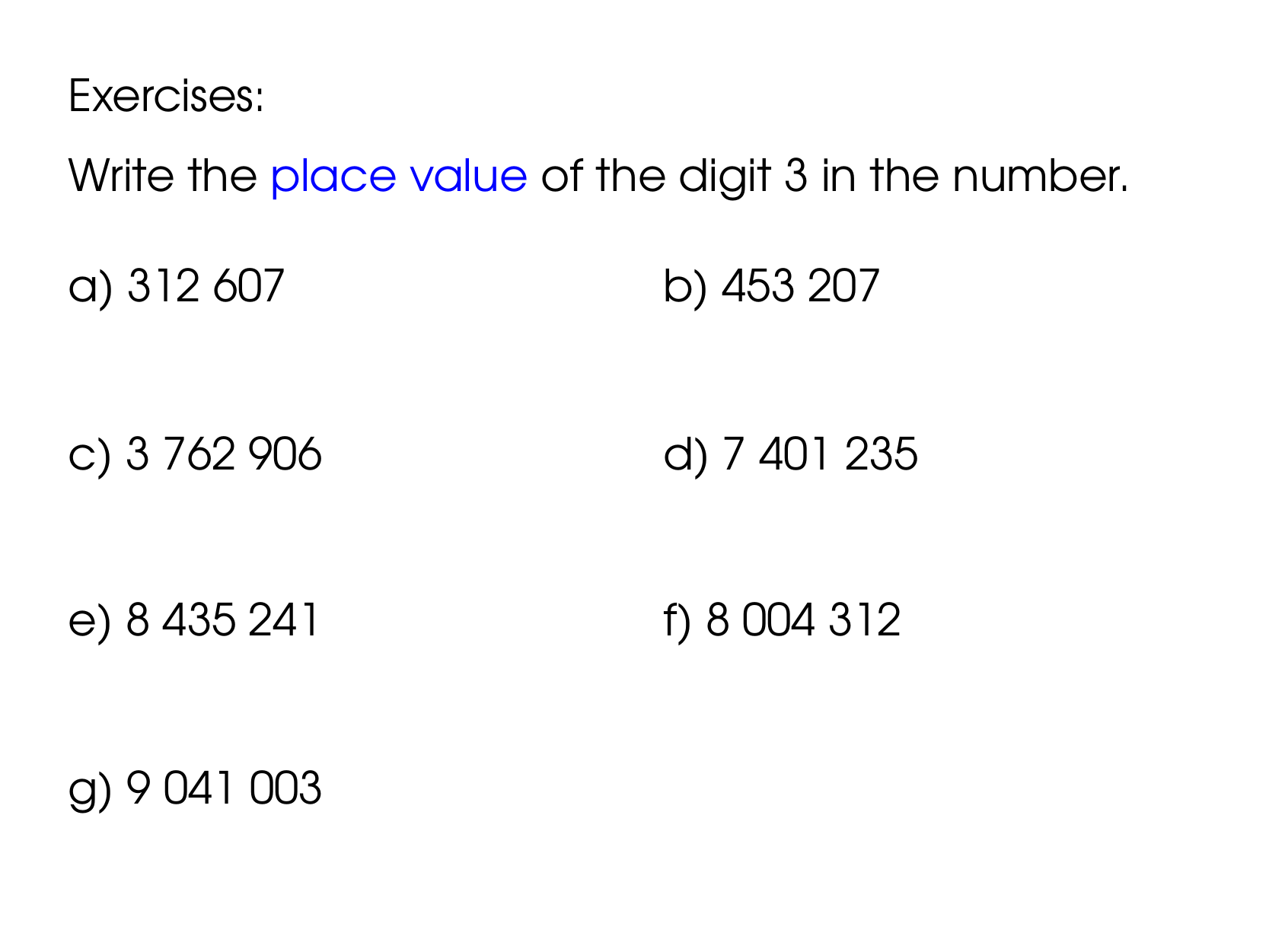

Exercises:
Write the place value of the digit 3 in the number.
a) 312 607
b) 453 207
c) 3 762 906
d) 7 401 235
e) 8 435 241
f) 8 004 312
g) 9 041 003